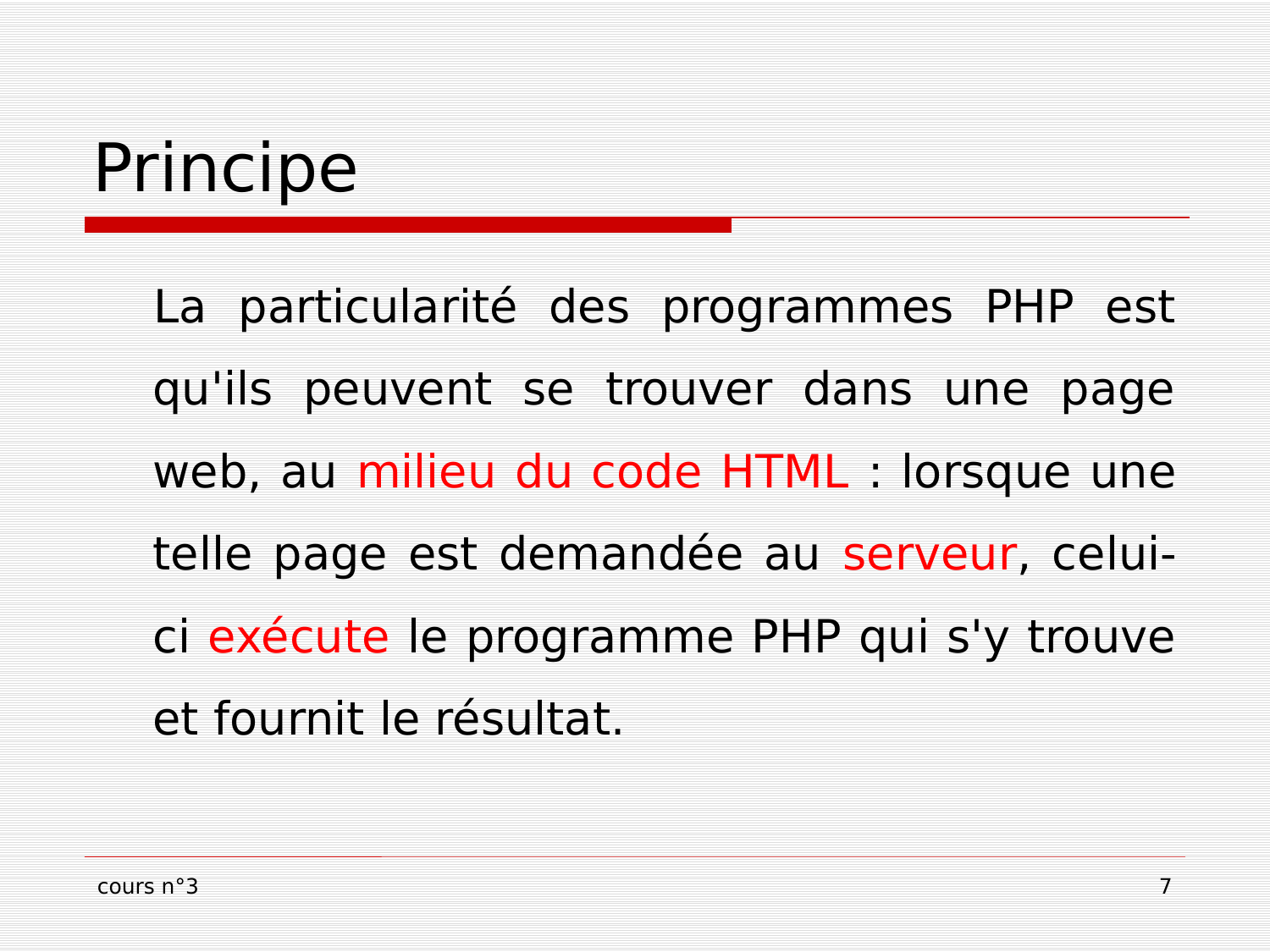

# Principe
La particularité des programmes PHP est qu'ils peuvent se trouver dans une page web, au milieu du code HTML : lorsque une telle page est demandée au serveur, celui-ci exécute le programme PHP qui s'y trouve et fournit le résultat.
cours n°3
7